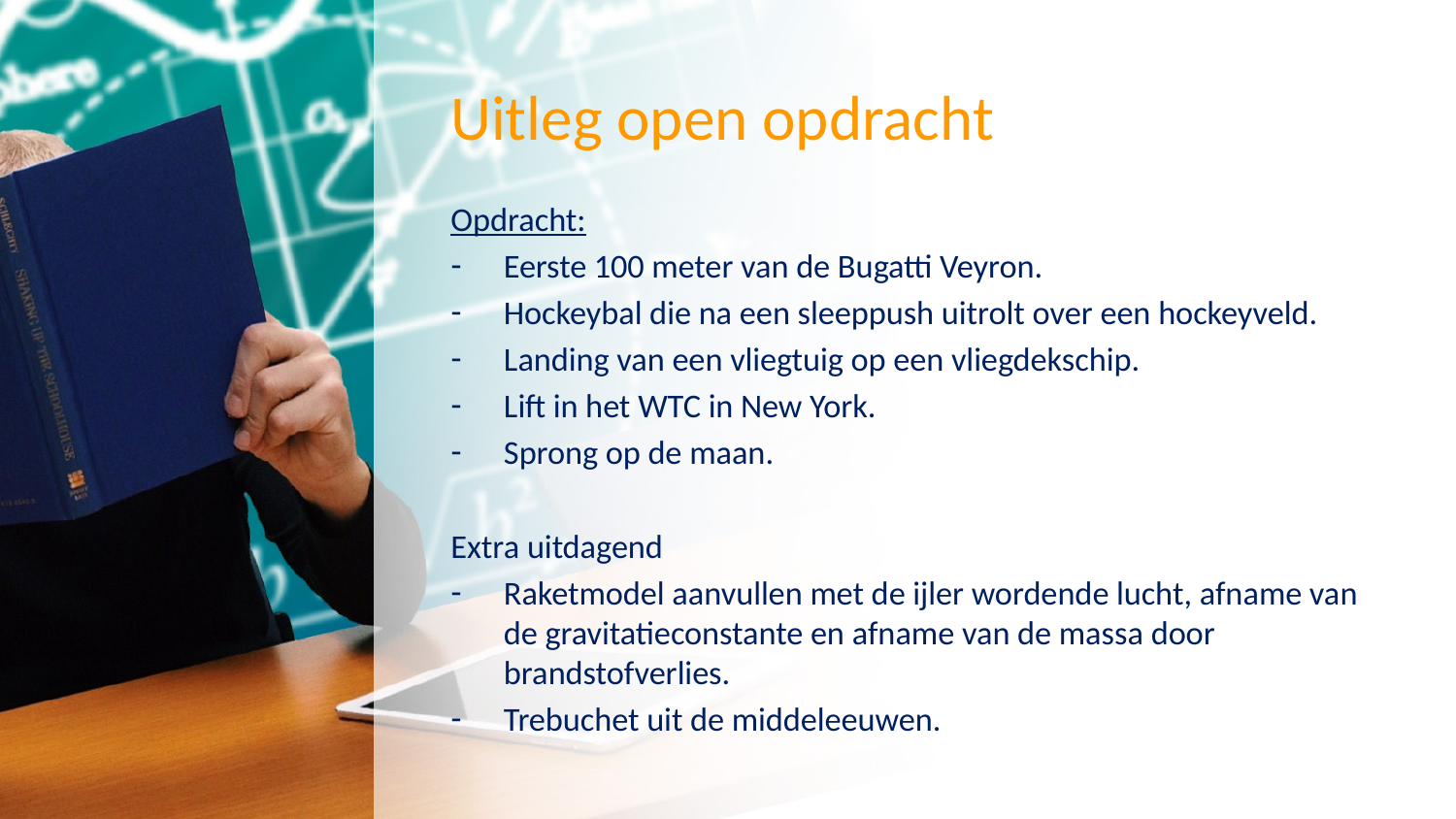

# Uitleg open opdracht
Opdracht:
Eerste 100 meter van de Bugatti Veyron.
Hockeybal die na een sleeppush uitrolt over een hockeyveld.
Landing van een vliegtuig op een vliegdekschip.
Lift in het WTC in New York.
Sprong op de maan.

Extra uitdagend
Raketmodel aanvullen met de ijler wordende lucht, afname van de gravitatieconstante en afname van de massa door brandstofverlies.
Trebuchet uit de middeleeuwen.